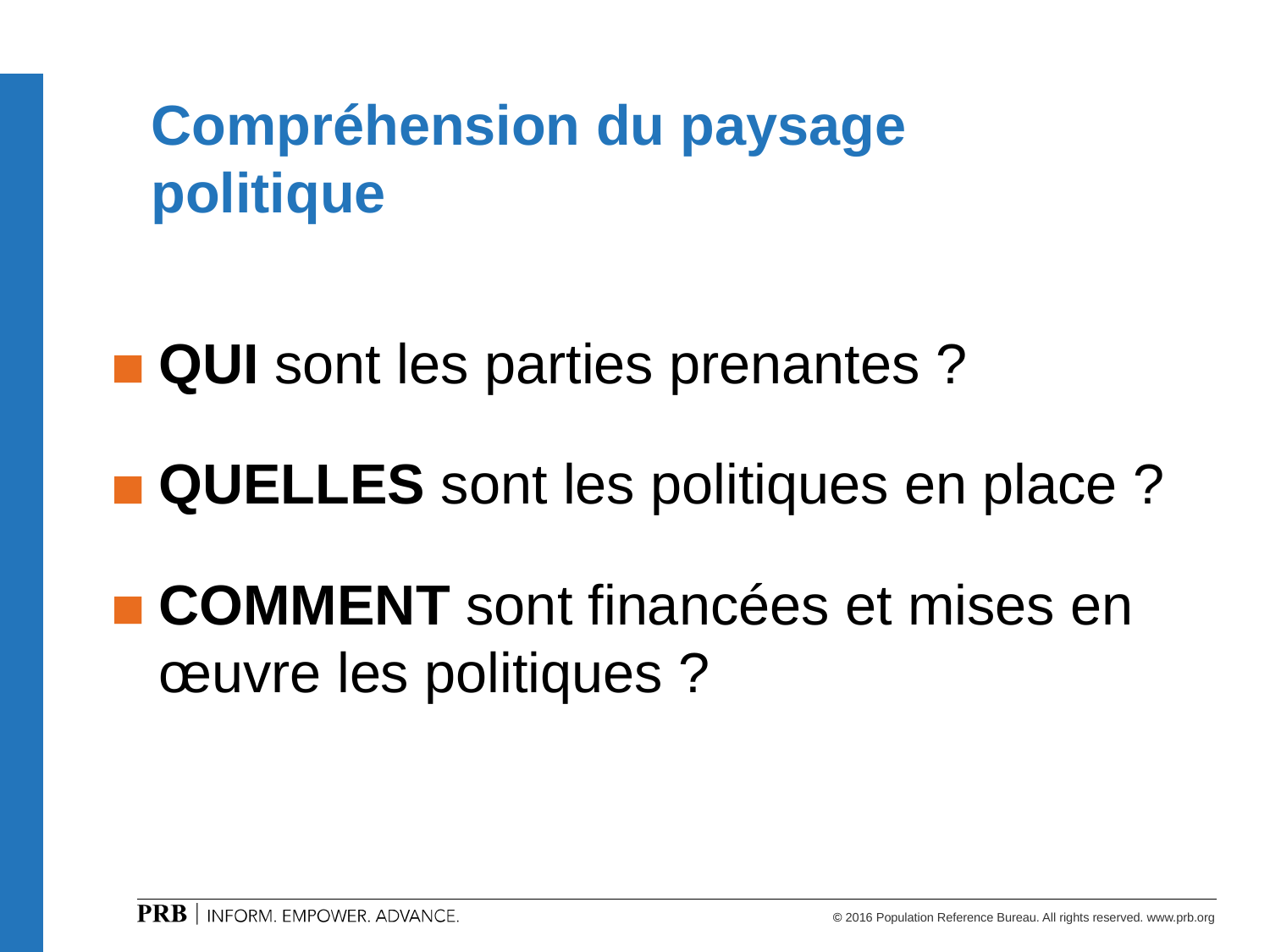

# Compréhension du paysage politique
QUI sont les parties prenantes ?
QUELLES sont les politiques en place ?
COMMENT sont financées et mises en œuvre les politiques ?